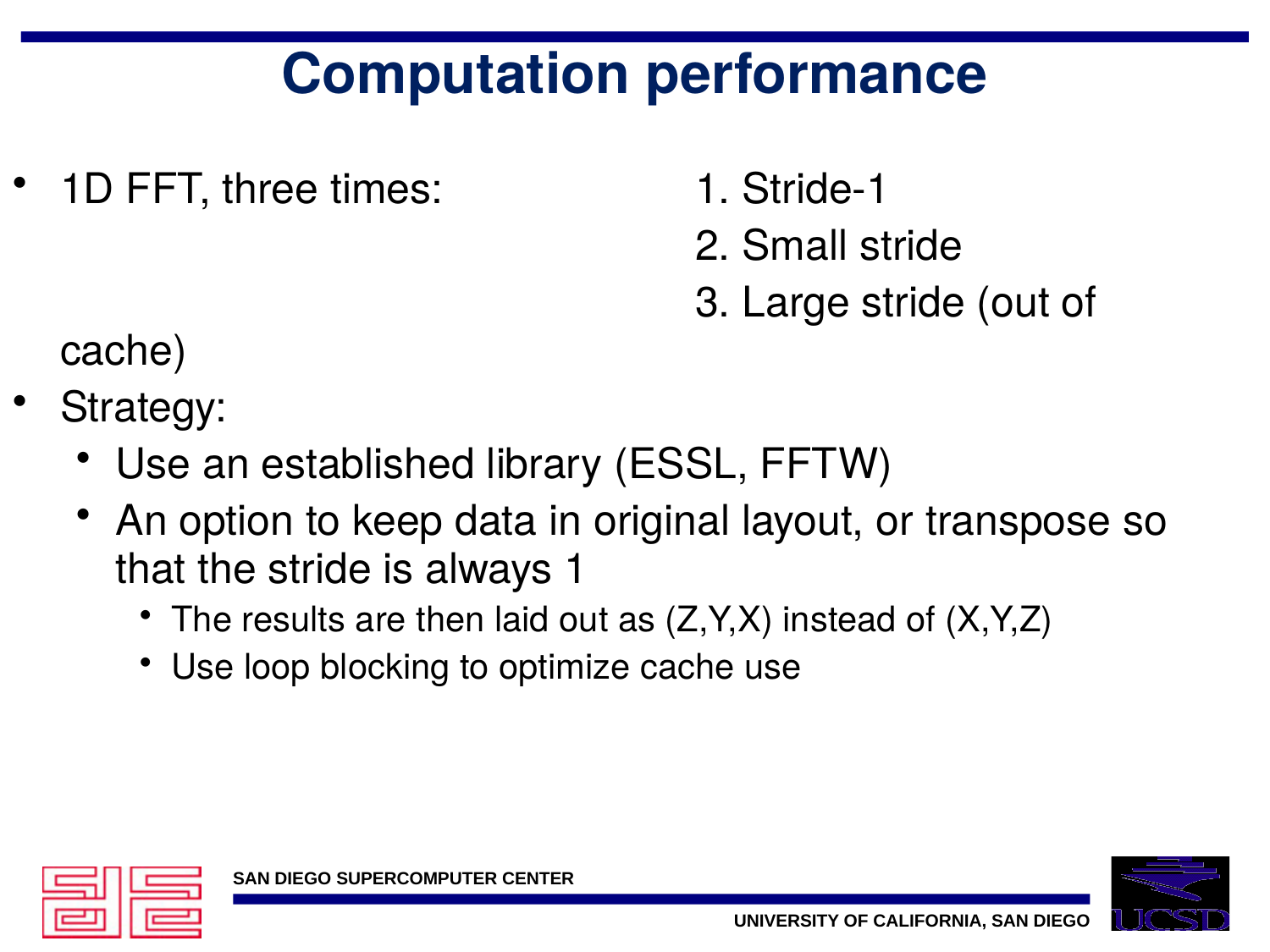

# Computation performance
1D FFT, three times:	     	1. Stride-1
					     	2. Small stride
						3. Large stride (out of cache)
Strategy:
Use an established library (ESSL, FFTW)
An option to keep data in original layout, or transpose so that the stride is always 1
The results are then laid out as (Z,Y,X) instead of (X,Y,Z)
Use loop blocking to optimize cache use